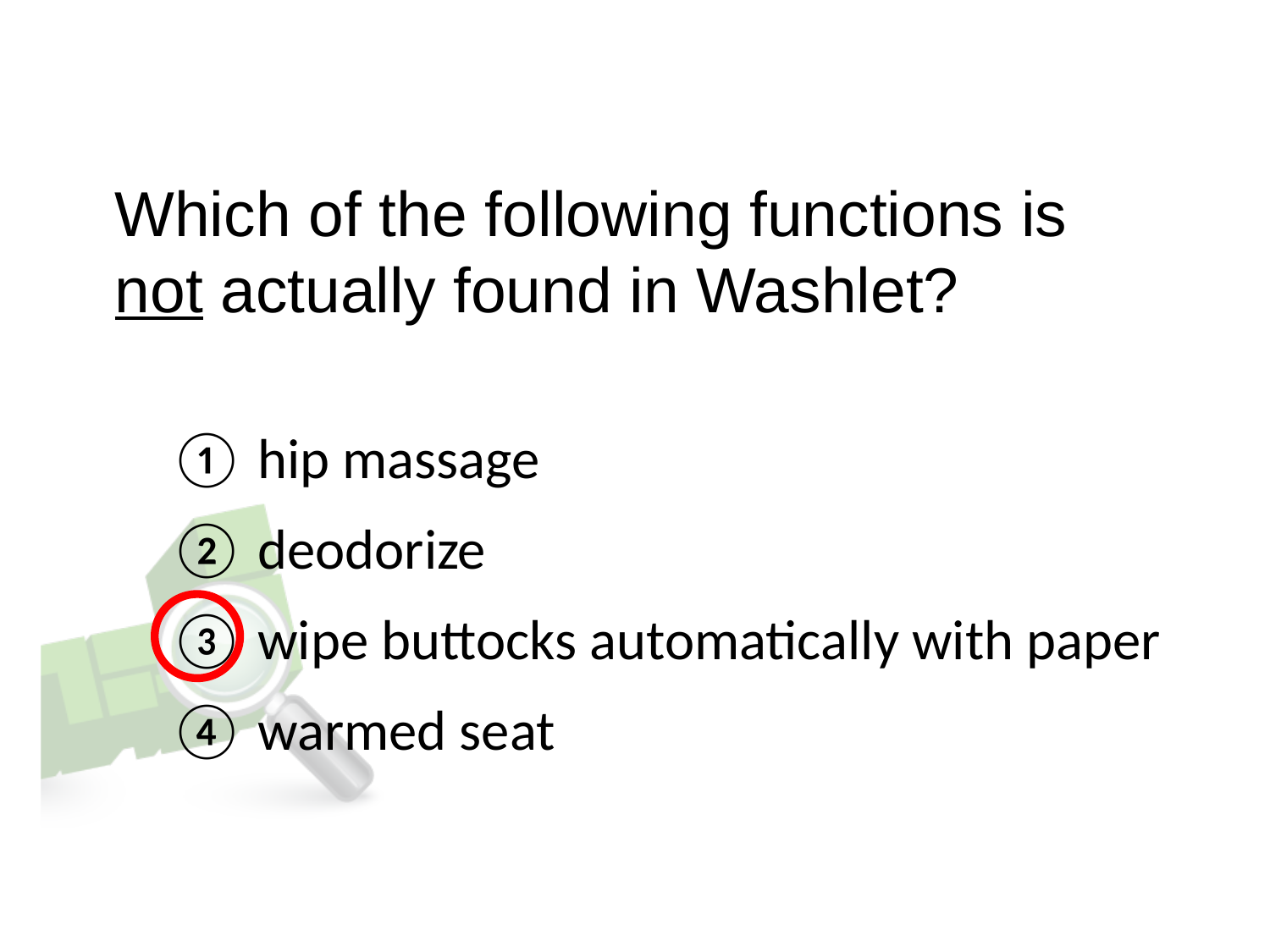

Which of the following functions is not actually found in Washlet?
① hip massage
② deodorize
③ wipe buttocks automatically with paper
④ warmed seat